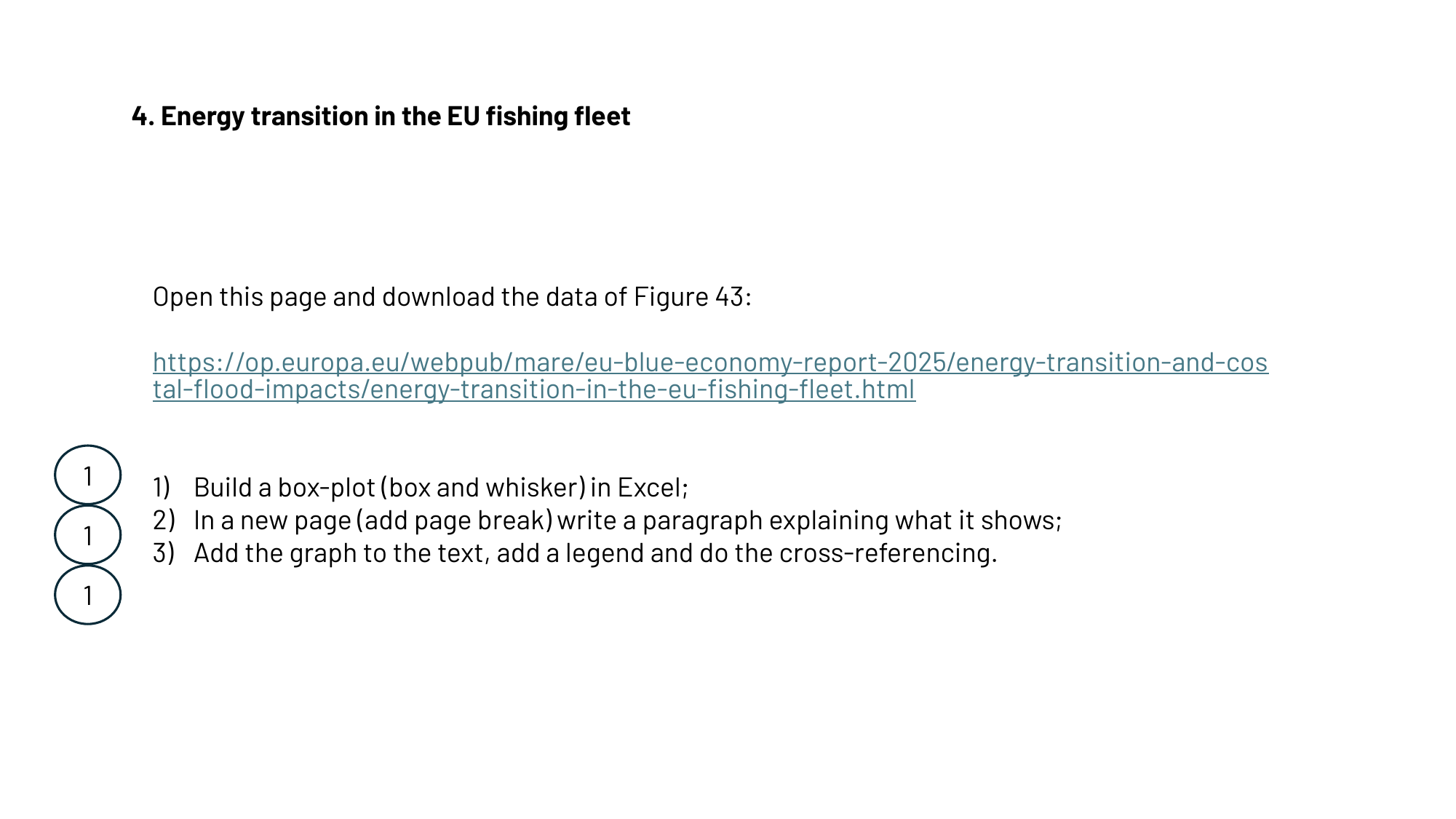

4. Energy transition in the EU fishing fleet
Open this page and download the data of Figure 43:

https://op.europa.eu/webpub/mare/eu-blue-economy-report-2025/energy-transition-and-costal-flood-impacts/energy-transition-in-the-eu-fishing-fleet.html

Build a box-plot (box and whisker) in Excel;
In a new page (add page break) write a paragraph explaining what it shows;
Add the graph to the text, add a legend and do the cross-referencing.

1
1
1